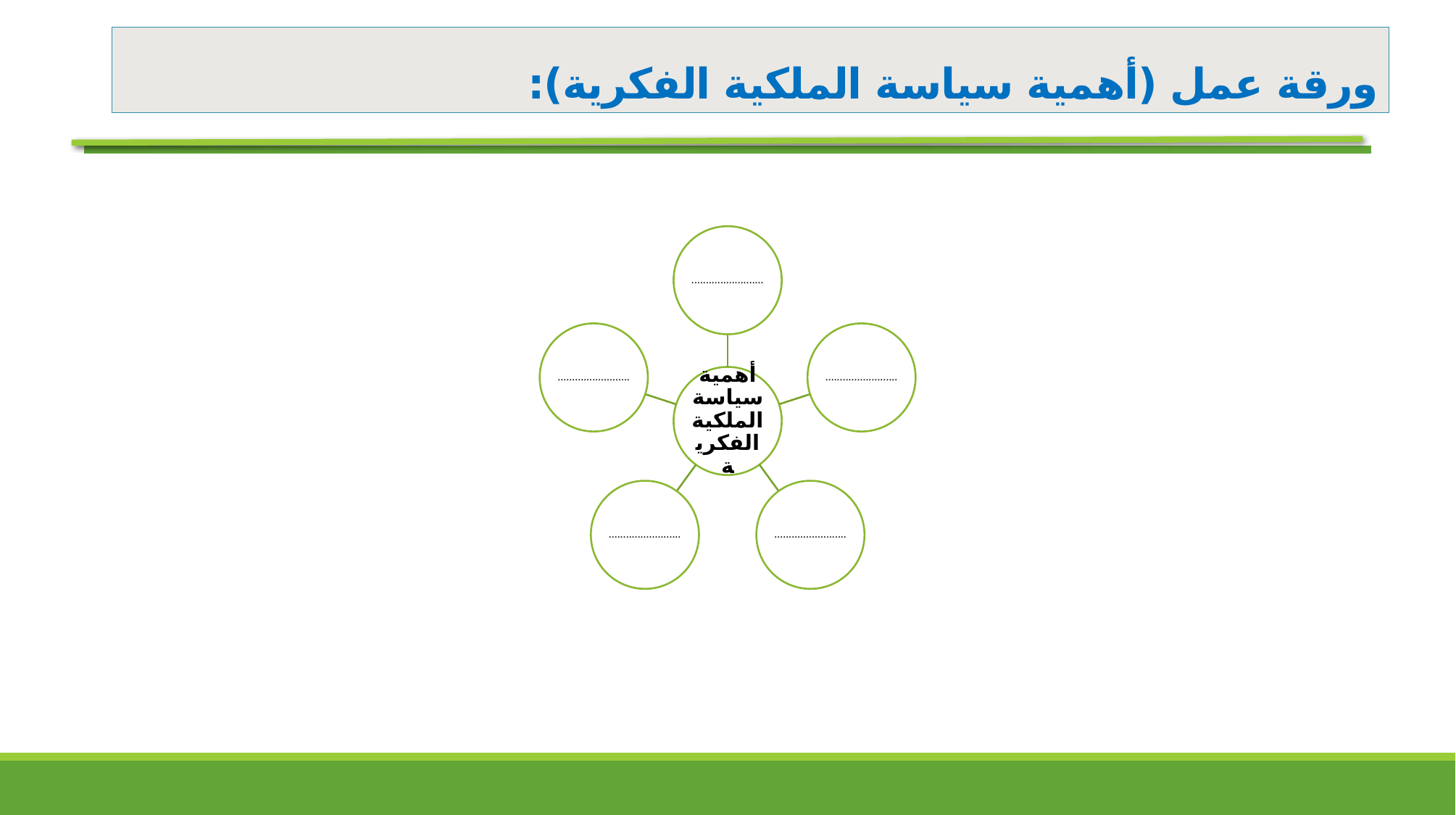

# ورقة عمل (أهمية سياسة الملكية الفكرية):

أهمية سياسة الملكية الفكرية

.........................

.........................

.........................

.........................

.........................